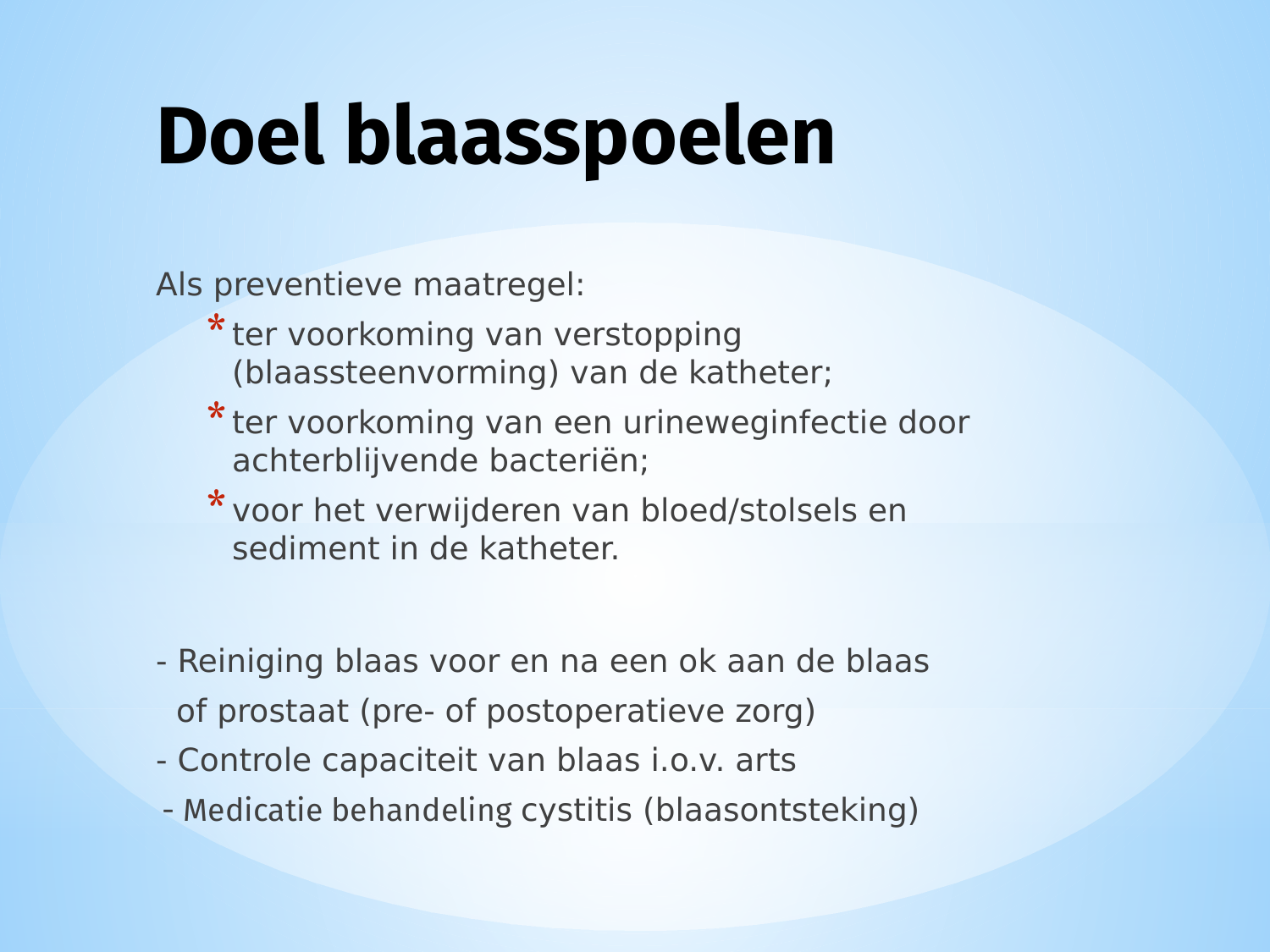

# Doel blaasspoelen
Als preventieve maatregel:
ter voorkoming van verstopping (blaassteenvorming) van de katheter;
ter voorkoming van een urineweginfectie door achterblijvende bacteriën;
voor het verwijderen van bloed/stolsels en sediment in de katheter.

- Reiniging blaas voor en na een ok aan de blaas
  of prostaat (pre- of postoperatieve zorg)
- Controle capaciteit van blaas i.o.v. arts
- Medicatie behandeling cystitis (blaasontsteking)